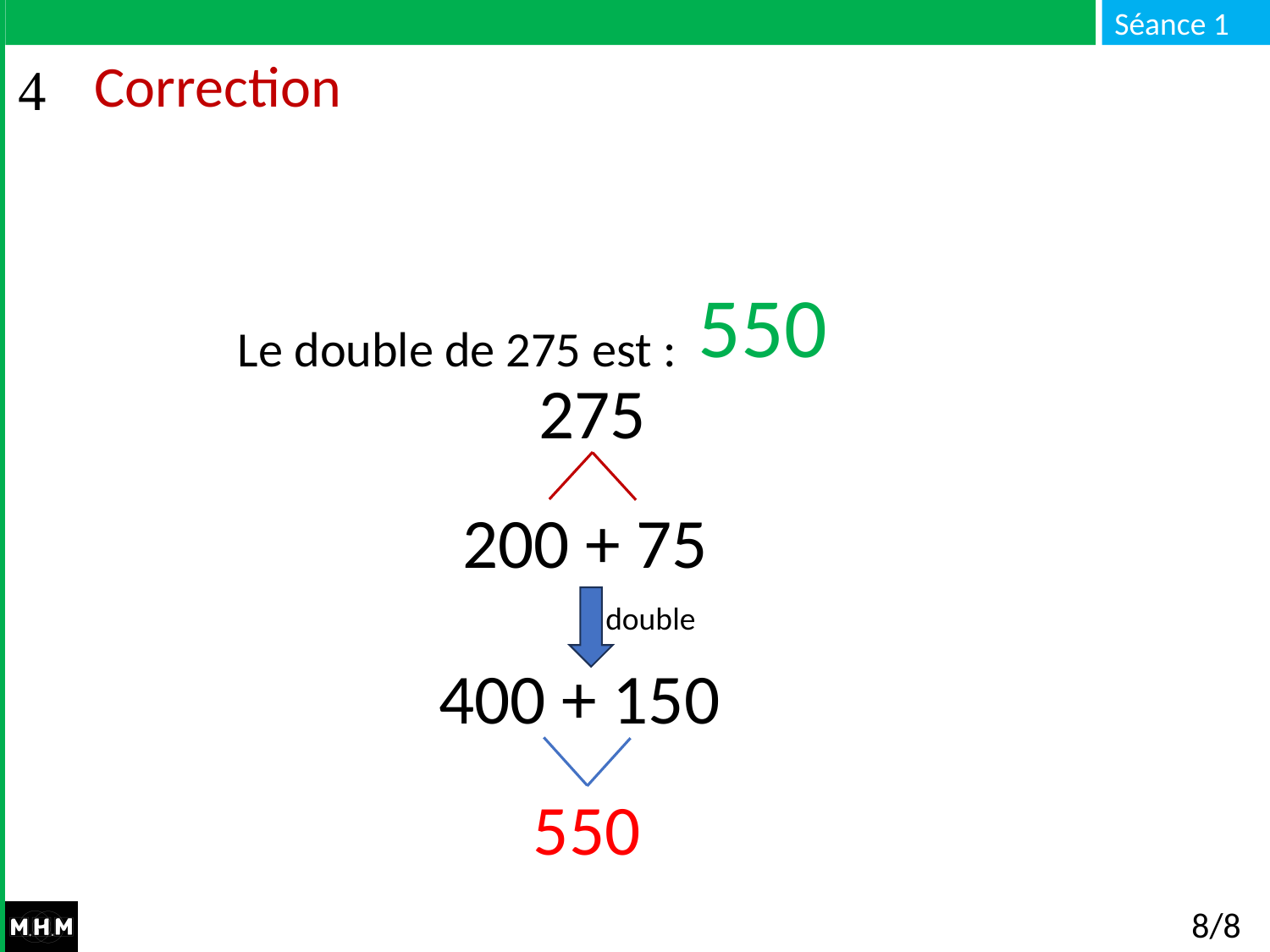

# Correction
Le double de 275 est : …

550
275
200 + 75

double
400 + 150
550
8/8